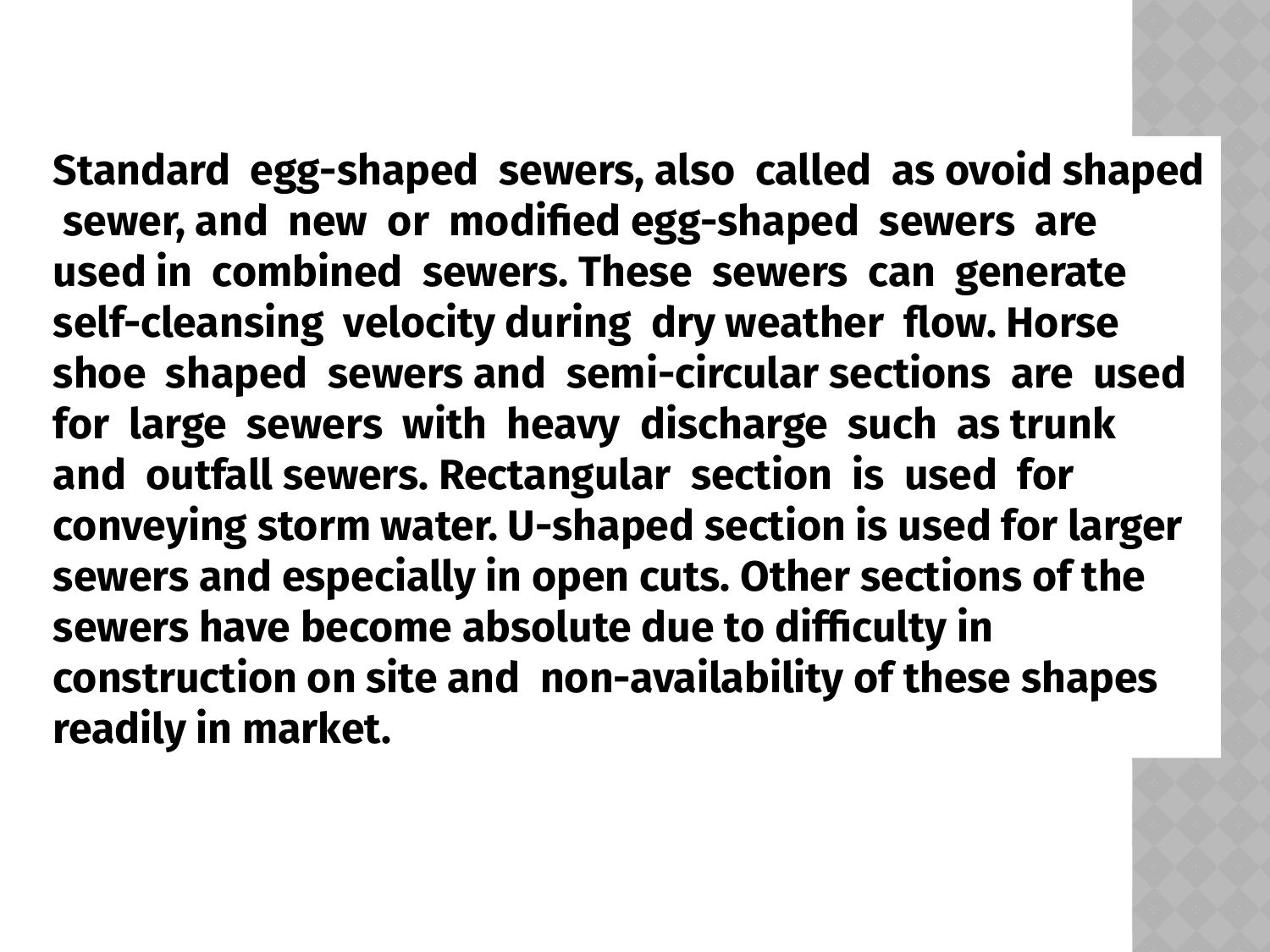

Standard  egg-shaped  sewers, also  called  as ovoid shaped  sewer, and  new  or  modified egg-shaped  sewers  are  used in  combined  sewers. These  sewers  can  generate  self-cleansing  velocity during  dry weather  flow. Horse  shoe  shaped  sewers and  semi-circular sections  are  used  for  large  sewers  with  heavy  discharge  such  as trunk  and  outfall sewers. Rectangular  section  is  used  for  conveying storm water. U-shaped section is used for larger sewers and especially in open cuts. Other sections of the sewers have become absolute due to difficulty in construction on site and  non-availability of these shapes readily in market.